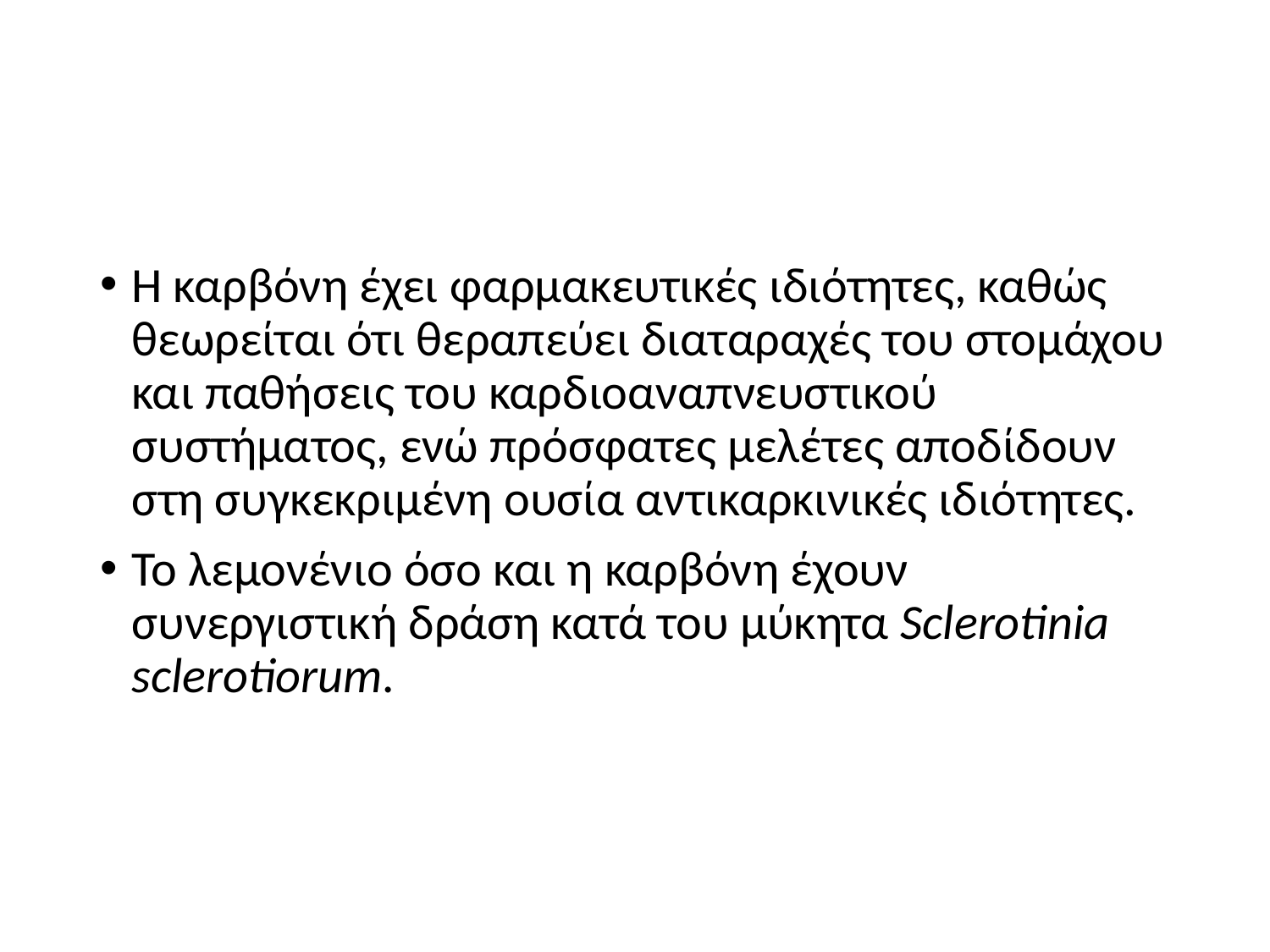

#
Η καρβόνη έχει φαρμακευτικές ιδιότητες, καθώς θεωρείται ότι θεραπεύει διαταραχές του στομάχου και παθήσεις του καρδιοαναπνευστικού συστήματος, ενώ πρόσφατες μελέτες αποδίδουν στη συγκεκριμένη ουσία αντικαρκινικές ιδιότητες.
Το λεμονένιο όσο και η καρβόνη έχουν συνεργιστική δράση κατά του μύκητα Sclerotinia sclerotiorum.